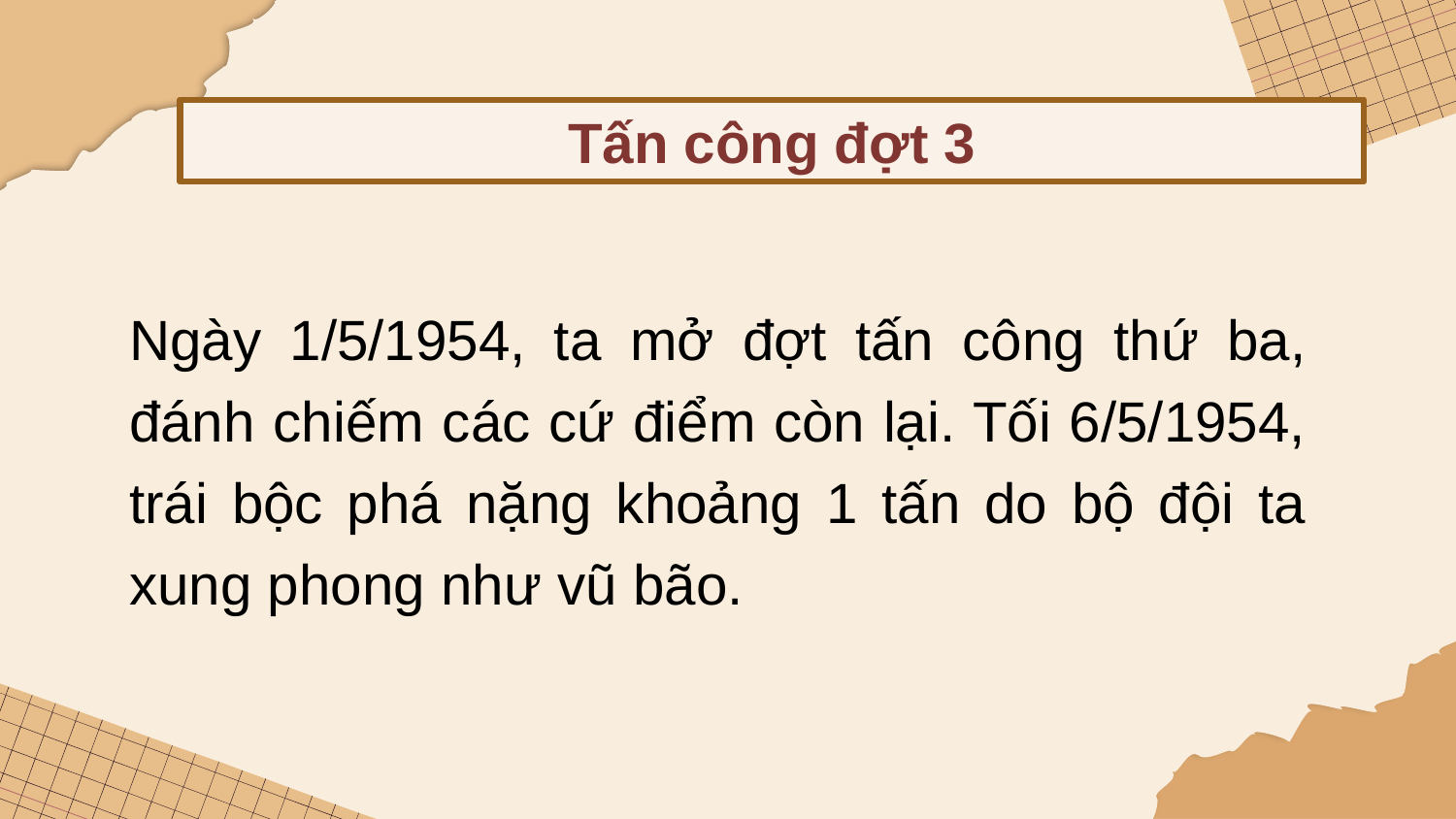

Tấn công đợt 3
Ngày 1/5/1954, ta mở đợt tấn công thứ ba, đánh chiếm các cứ điểm còn lại. Tối 6/5/1954, trái bộc phá nặng khoảng 1 tấn do bộ đội ta xung phong như vũ bão.